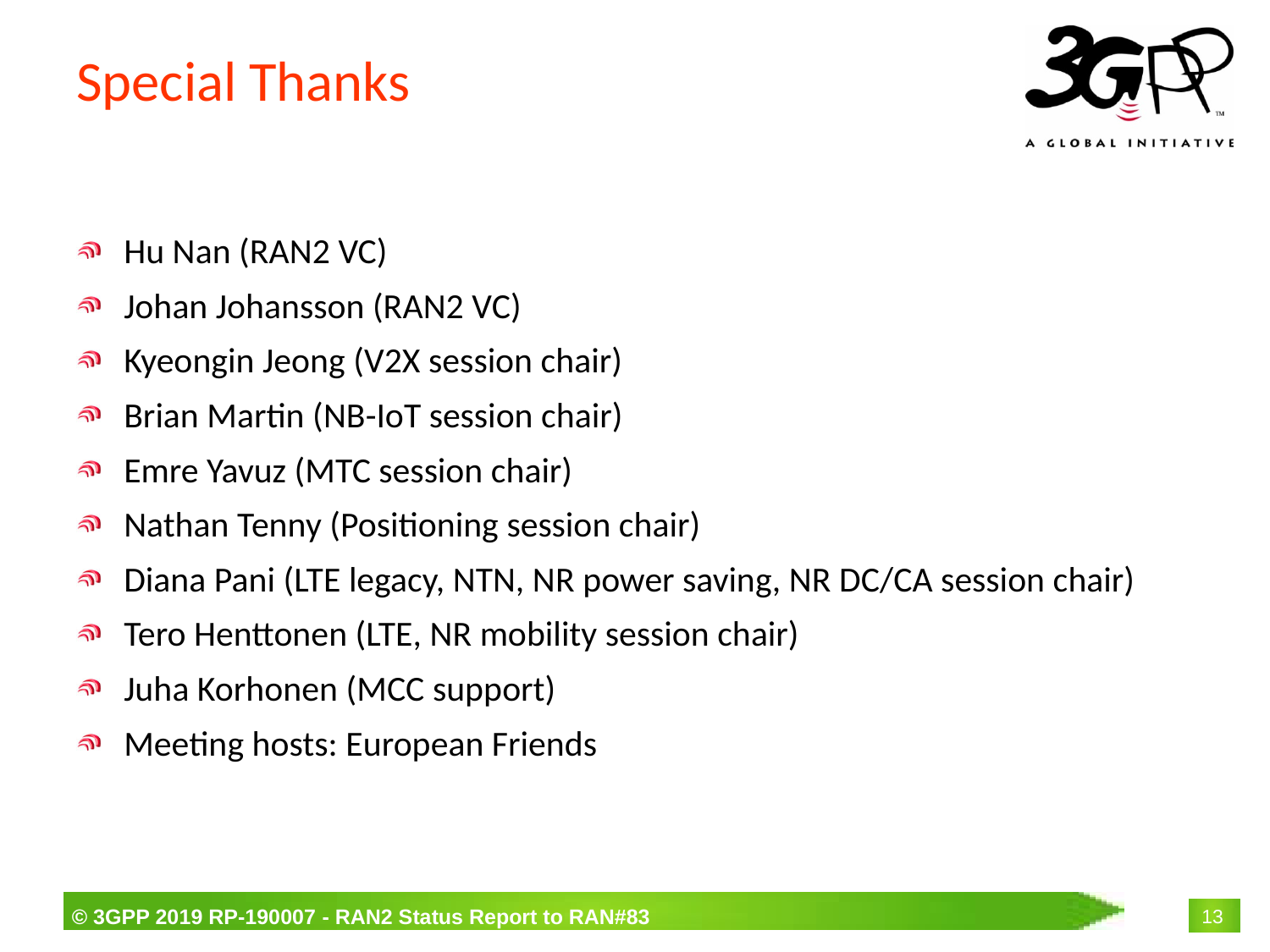

# Special Thanks
Hu Nan (RAN2 VC)
Johan Johansson (RAN2 VC)
Kyeongin Jeong (V2X session chair)
Brian Martin (NB-IoT session chair)
Emre Yavuz (MTC session chair)
Nathan Tenny (Positioning session chair)
Diana Pani (LTE legacy, NTN, NR power saving, NR DC/CA session chair)
Tero Henttonen (LTE, NR mobility session chair)
Juha Korhonen (MCC support)
Meeting hosts: European Friends